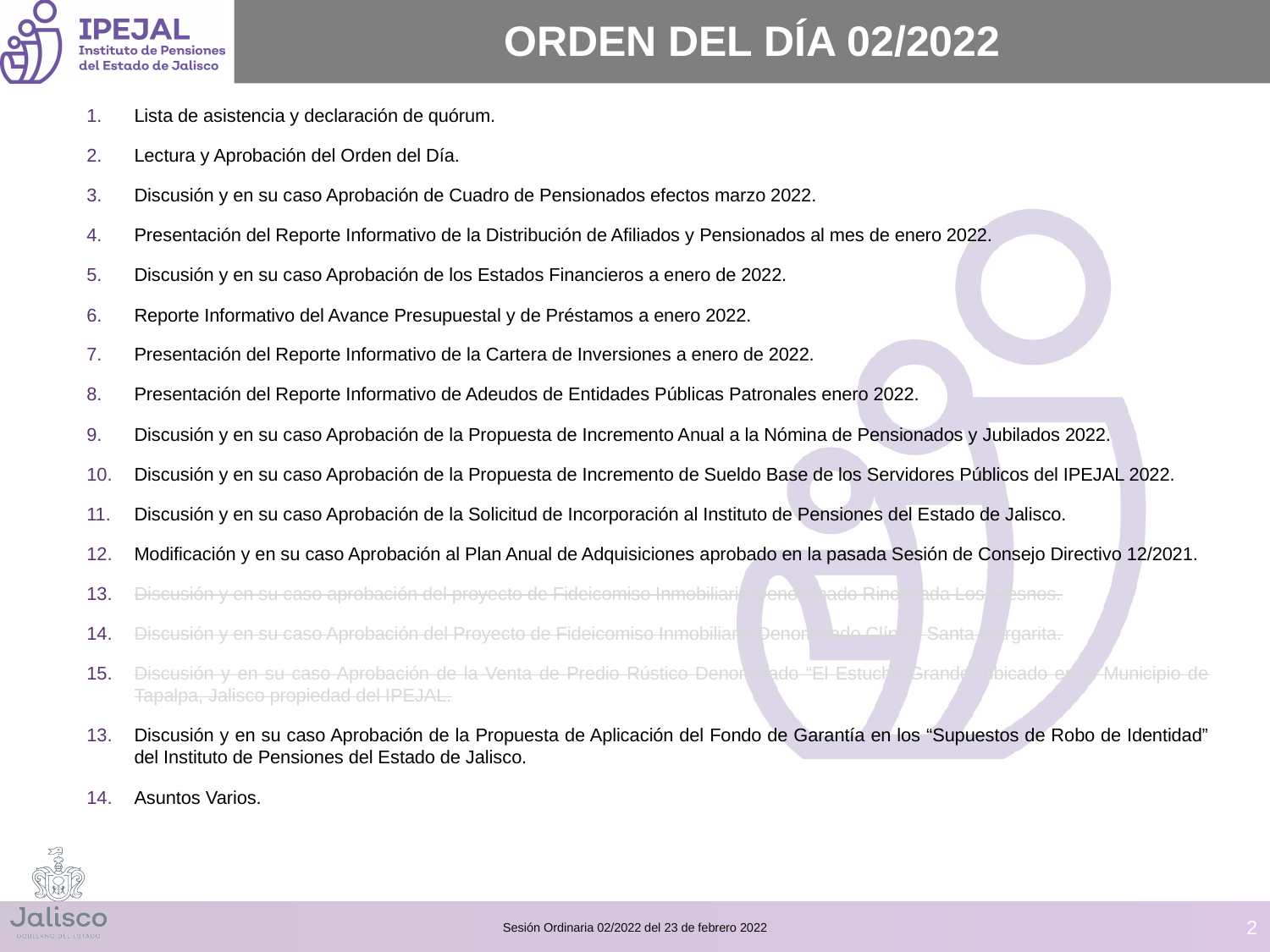

# ORDEN DEL DÍA 02/2022
Lista de asistencia y declaración de quórum.
Lectura y Aprobación del Orden del Día.
Discusión y en su caso Aprobación de Cuadro de Pensionados efectos marzo 2022.
Presentación del Reporte Informativo de la Distribución de Afiliados y Pensionados al mes de enero 2022.
Discusión y en su caso Aprobación de los Estados Financieros a enero de 2022.
Reporte Informativo del Avance Presupuestal y de Préstamos a enero 2022.
Presentación del Reporte Informativo de la Cartera de Inversiones a enero de 2022.
Presentación del Reporte Informativo de Adeudos de Entidades Públicas Patronales enero 2022.
Discusión y en su caso Aprobación de la Propuesta de Incremento Anual a la Nómina de Pensionados y Jubilados 2022.
Discusión y en su caso Aprobación de la Propuesta de Incremento de Sueldo Base de los Servidores Públicos del IPEJAL 2022.
Discusión y en su caso Aprobación de la Solicitud de Incorporación al Instituto de Pensiones del Estado de Jalisco.
Modificación y en su caso Aprobación al Plan Anual de Adquisiciones aprobado en la pasada Sesión de Consejo Directivo 12/2021.
Discusión y en su caso aprobación del proyecto de Fideicomiso Inmobiliario Denominado Rinconada Los Fresnos.
Discusión y en su caso Aprobación del Proyecto de Fideicomiso Inmobiliario Denominado Clínica Santa Margarita.
Discusión y en su caso Aprobación de la Venta de Predio Rústico Denominado “El Estuche Grande” ubicado en el Municipio de Tapalpa, Jalisco propiedad del IPEJAL.
Discusión y en su caso Aprobación de la Propuesta de Aplicación del Fondo de Garantía en los “Supuestos de Robo de Identidad” del Instituto de Pensiones del Estado de Jalisco.
Asuntos Varios.

2
Sesión Ordinaria 02/2022 del 23 de febrero 2022